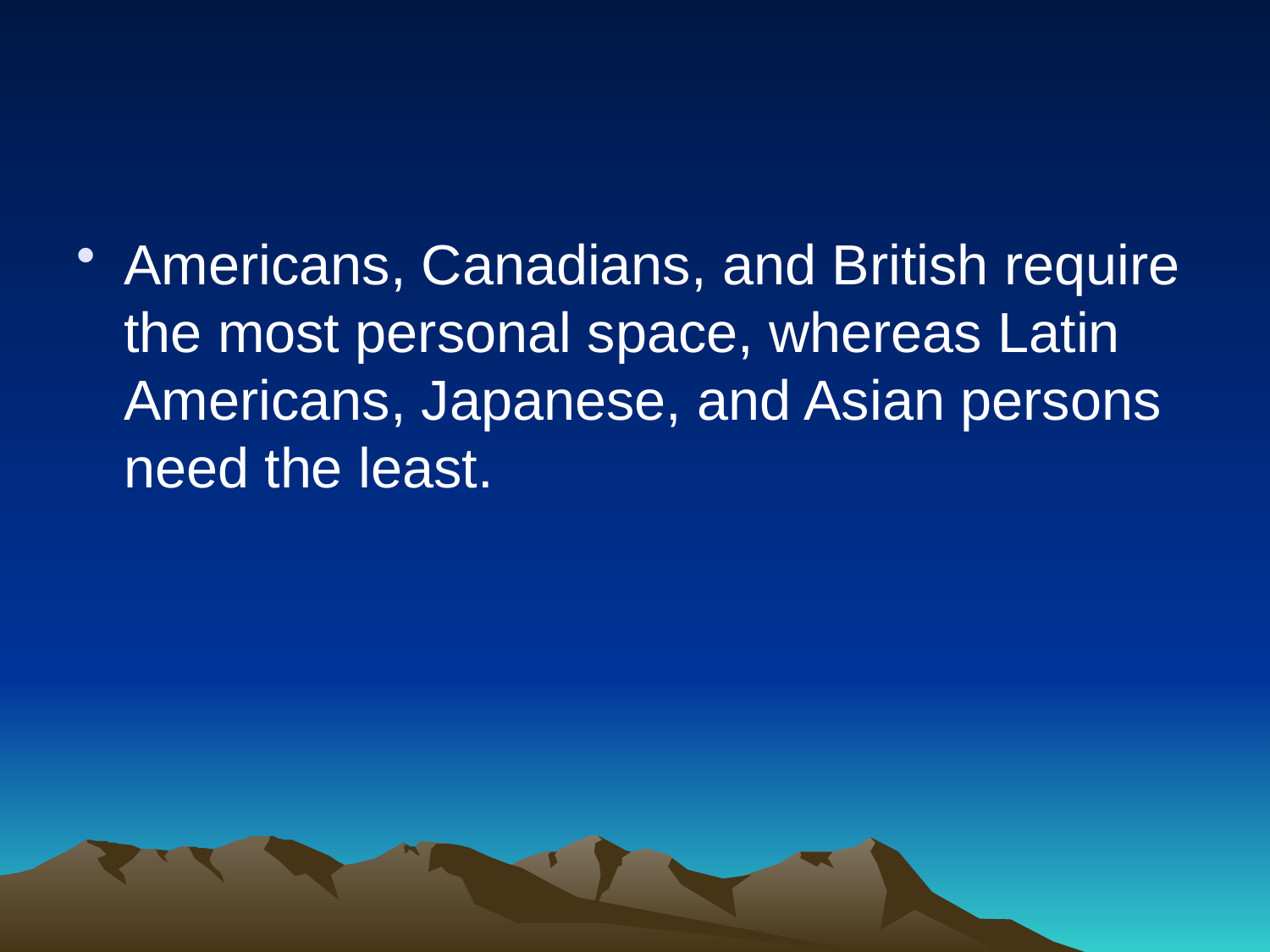

Americans, Canadians, and British require the most personal space, whereas Latin Americans, Japanese, and Asian persons need the least.